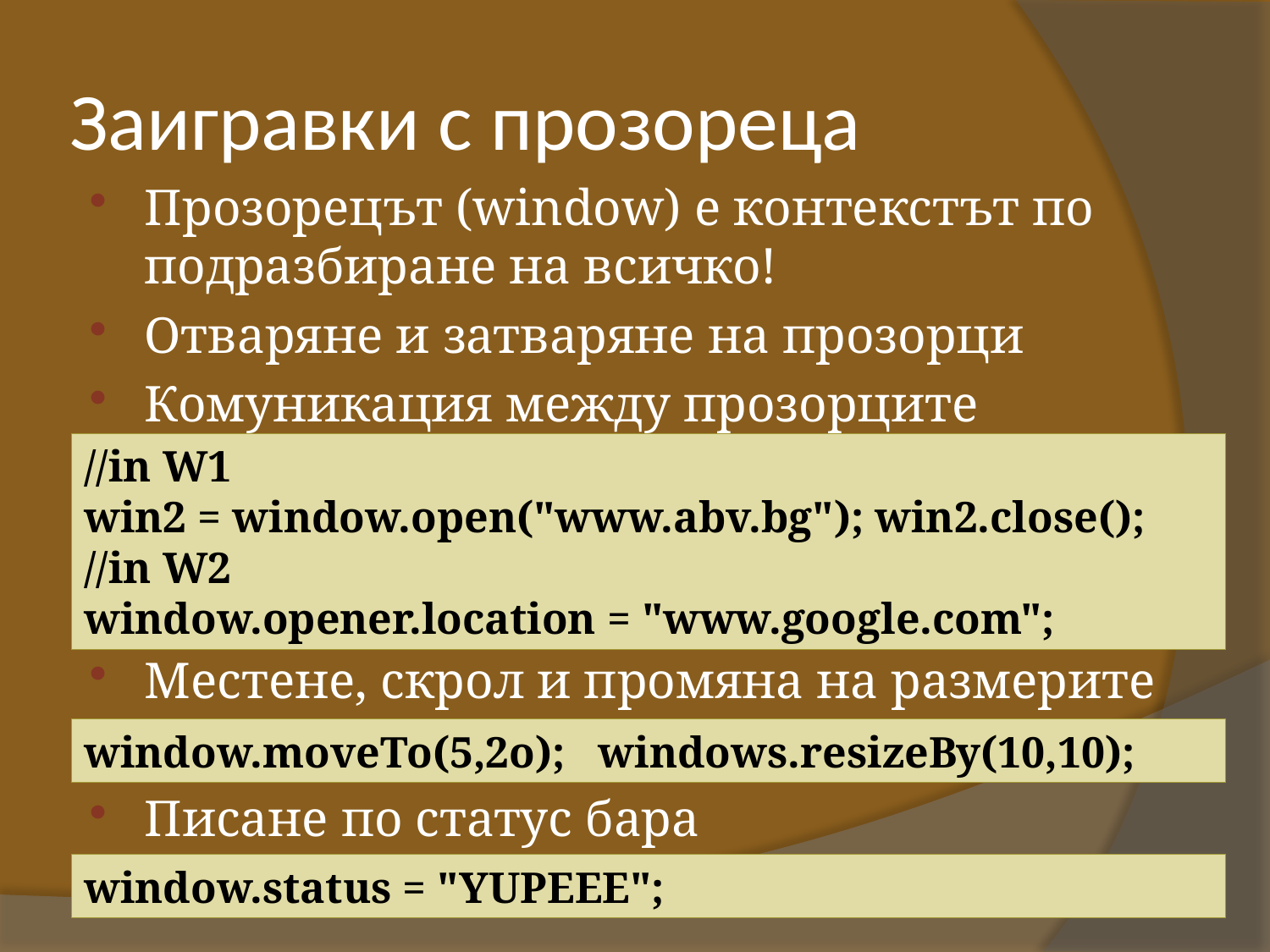

# Заигравки с прозореца
Прозорецът (window) е контекстът по подразбиране на всичко!
Отваряне и затваряне на прозорци
Комуникация между прозорците

Местене, скрол и промяна на размерите

Писане по статус бара
//in W1
win2 = window.open("www.abv.bg"); win2.close();
//in W2
window.opener.location = "www.google.com";
window.moveТо(5,2о);   windows.resizeBy(10,10);
window.status = "YUPEEE";